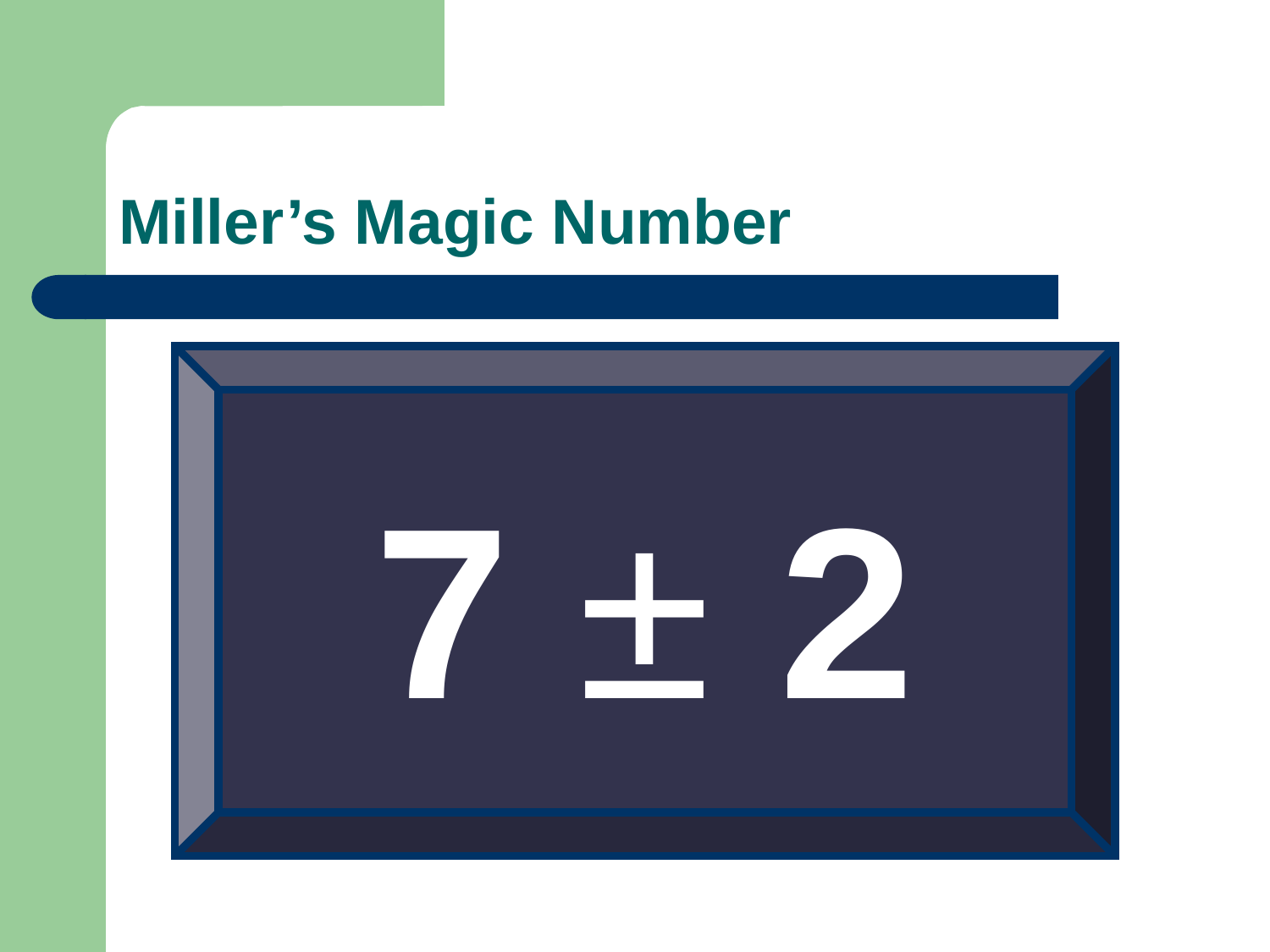

# Miller’s Magic Number
7 ± 2